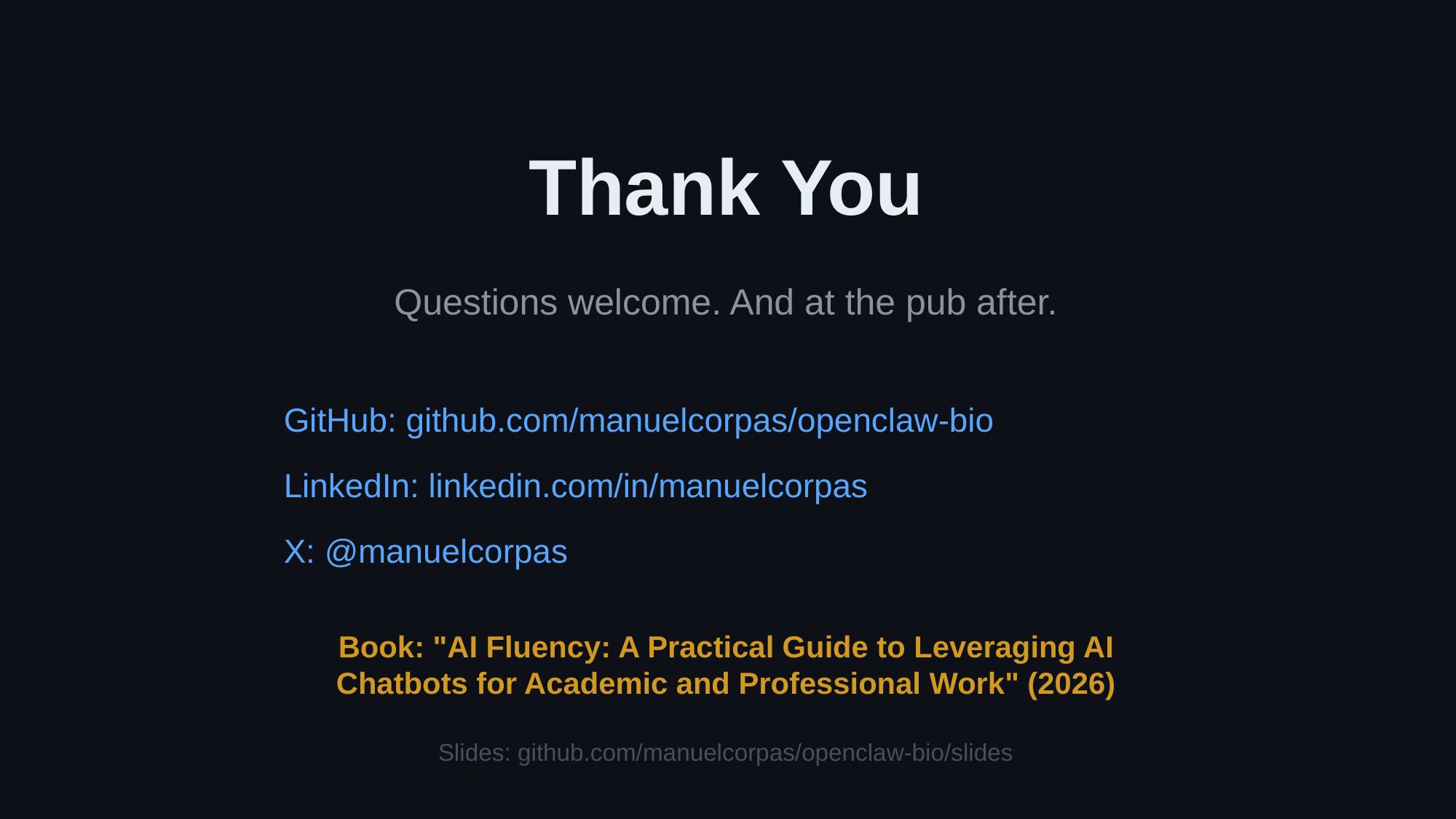

Thank You
Questions welcome. And at the pub after.
GitHub: github.com/manuelcorpas/openclaw-bio
LinkedIn: linkedin.com/in/manuelcorpas
X: @manuelcorpas
Book: "AI Fluency: A Practical Guide to Leveraging AI
Chatbots for Academic and Professional Work" (2026)
Slides: github.com/manuelcorpas/openclaw-bio/slides